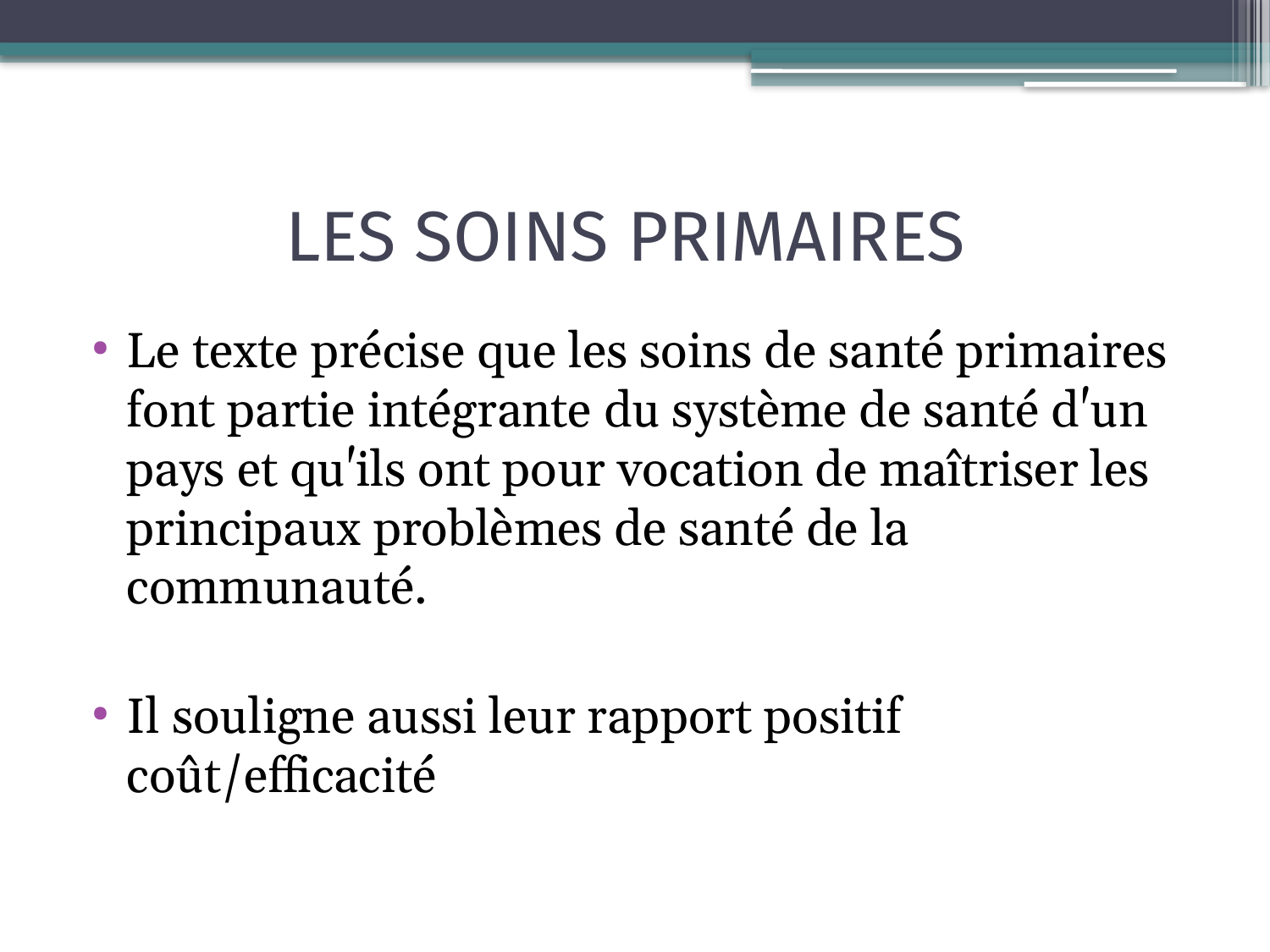

# LES SOINS PRIMAIRES
Le texte précise que les soins de santé primaires font partie intégrante du système de santé d'un pays et qu'ils ont pour vocation de maîtriser les principaux problèmes de santé de la communauté.

Il souligne aussi leur rapport positif coût/efficacité